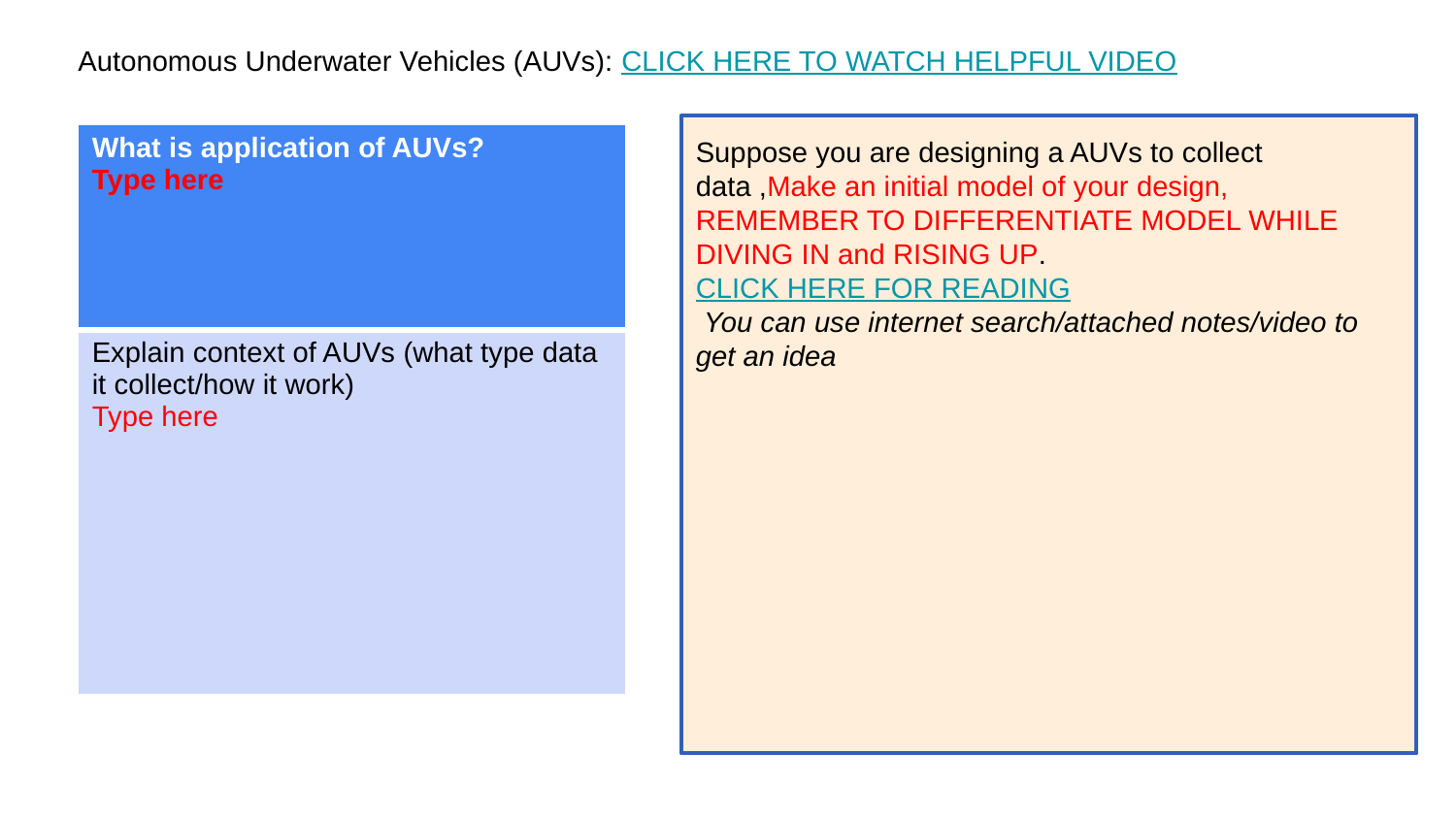

Autonomous Underwater Vehicles (AUVs): CLICK HERE TO WATCH HELPFUL VIDEO

| What is application of AUVs? Type here |
| --- |
| Explain context of AUVs (what type data it collect/how it work) Type here |
Suppose you are designing a AUVs to collect data ,Make an initial model of your design, REMEMBER TO DIFFERENTIATE MODEL WHILE DIVING IN and RISING UP. CLICK HERE FOR READING
 You can use internet search/attached notes/video to get an idea